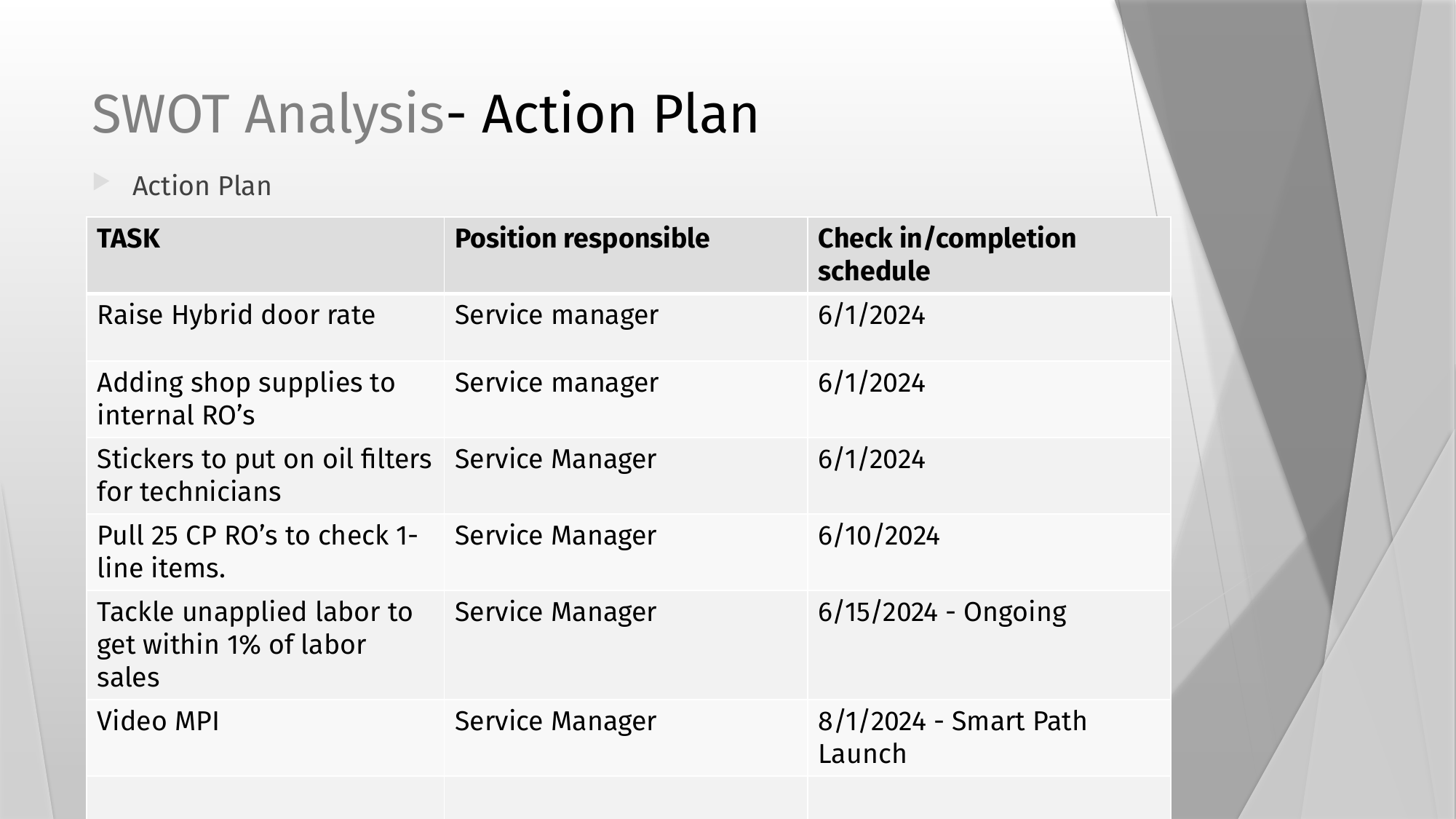

# SWOT Analysis- Action Plan
Action Plan

| TASK | Position responsible | Check in/completion schedule |
| --- | --- | --- |
| Raise Hybrid door rate | Service manager | 6/1/2024 |
| Adding shop supplies to internal RO’s | Service manager | 6/1/2024 |
| Stickers to put on oil filters for technicians | Service Manager | 6/1/2024 |
| Pull 25 CP RO’s to check 1-line items. | Service Manager | 6/10/2024 |
| Tackle unapplied labor to get within 1% of labor sales | Service Manager | 6/15/2024 - Ongoing |
| Video MPI | Service Manager | 8/1/2024 - Smart Path Launch |
|  |  |  |